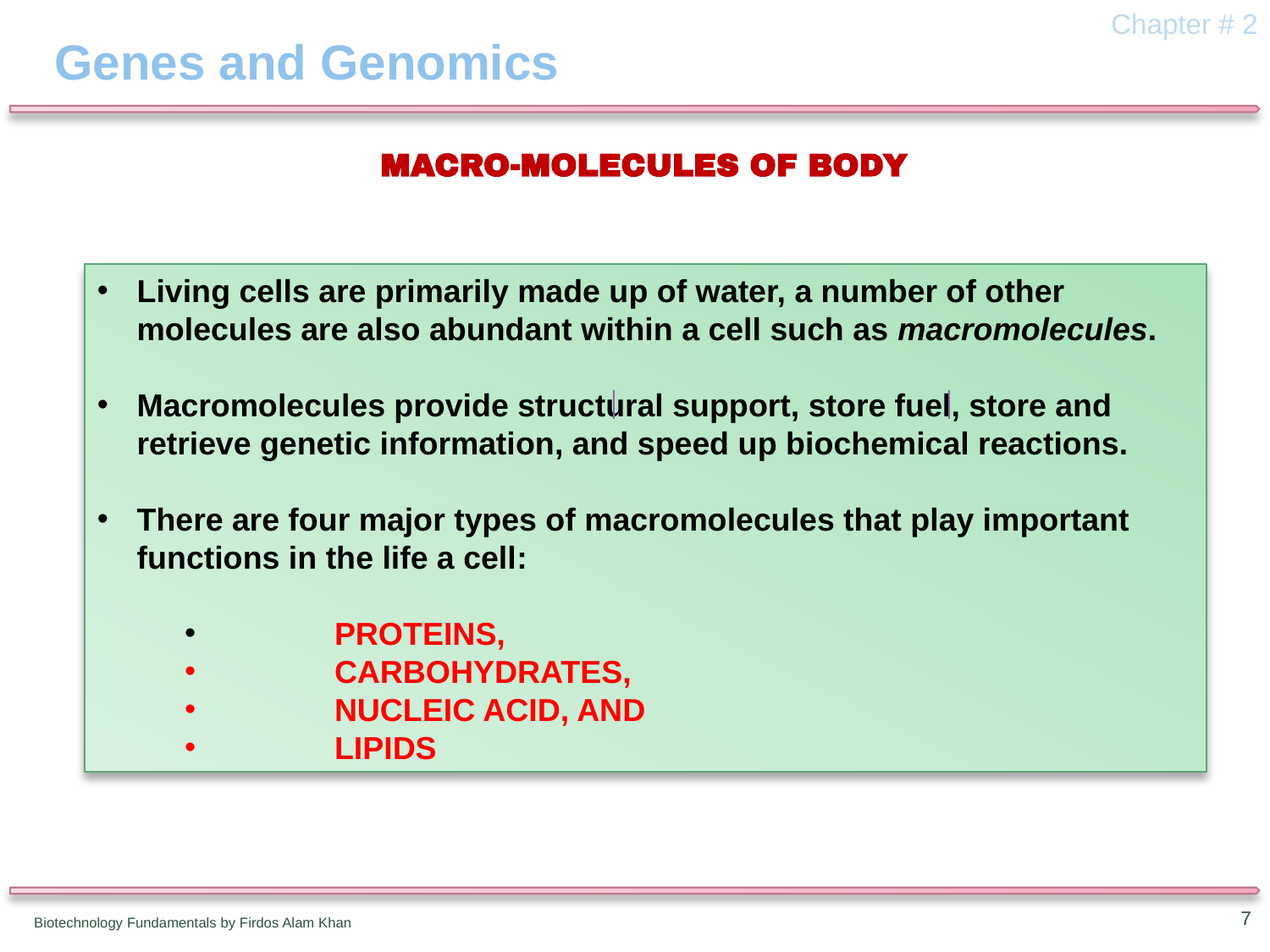

Chapter # 2
# Genes and Genomics

Macro-molecules of body
Living cells are primarily made up of water, a number of other molecules are also abundant within a cell such as macromolecules.

Macromolecules provide structural support, store fuel, store and retrieve genetic information, and speed up biochemical reactions.

There are four major types of macromolecules that play important functions in the life a cell­:

	proteins,
	carbohydrates,
	nucleic acid, and
	lipids
Title in here

7
Biotechnology Fundamentals by Firdos Alam Khan